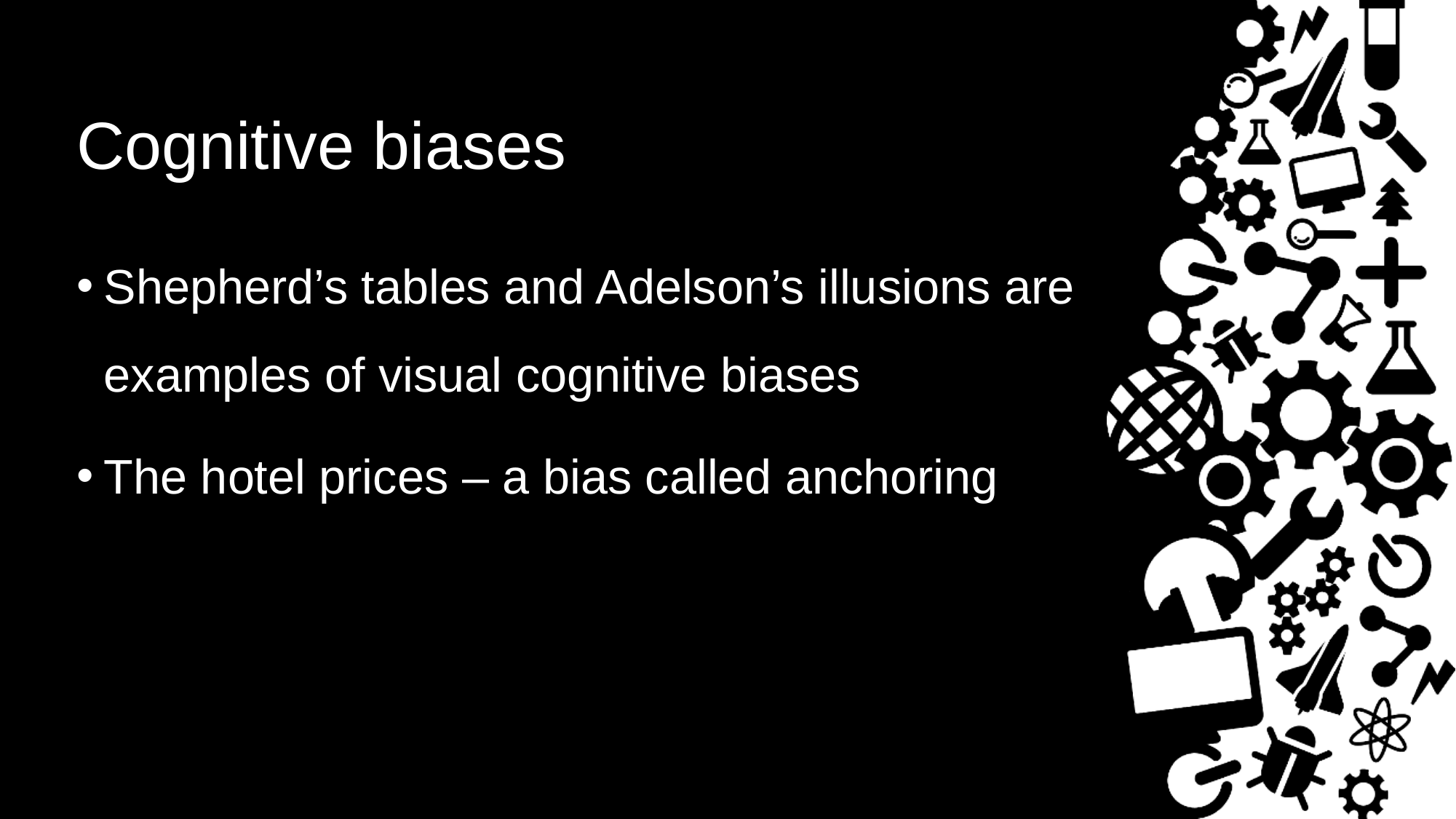

# Cognitive biases
Shepherd’s tables and Adelson’s illusions are examples of visual cognitive biases
The hotel prices – a bias called anchoring